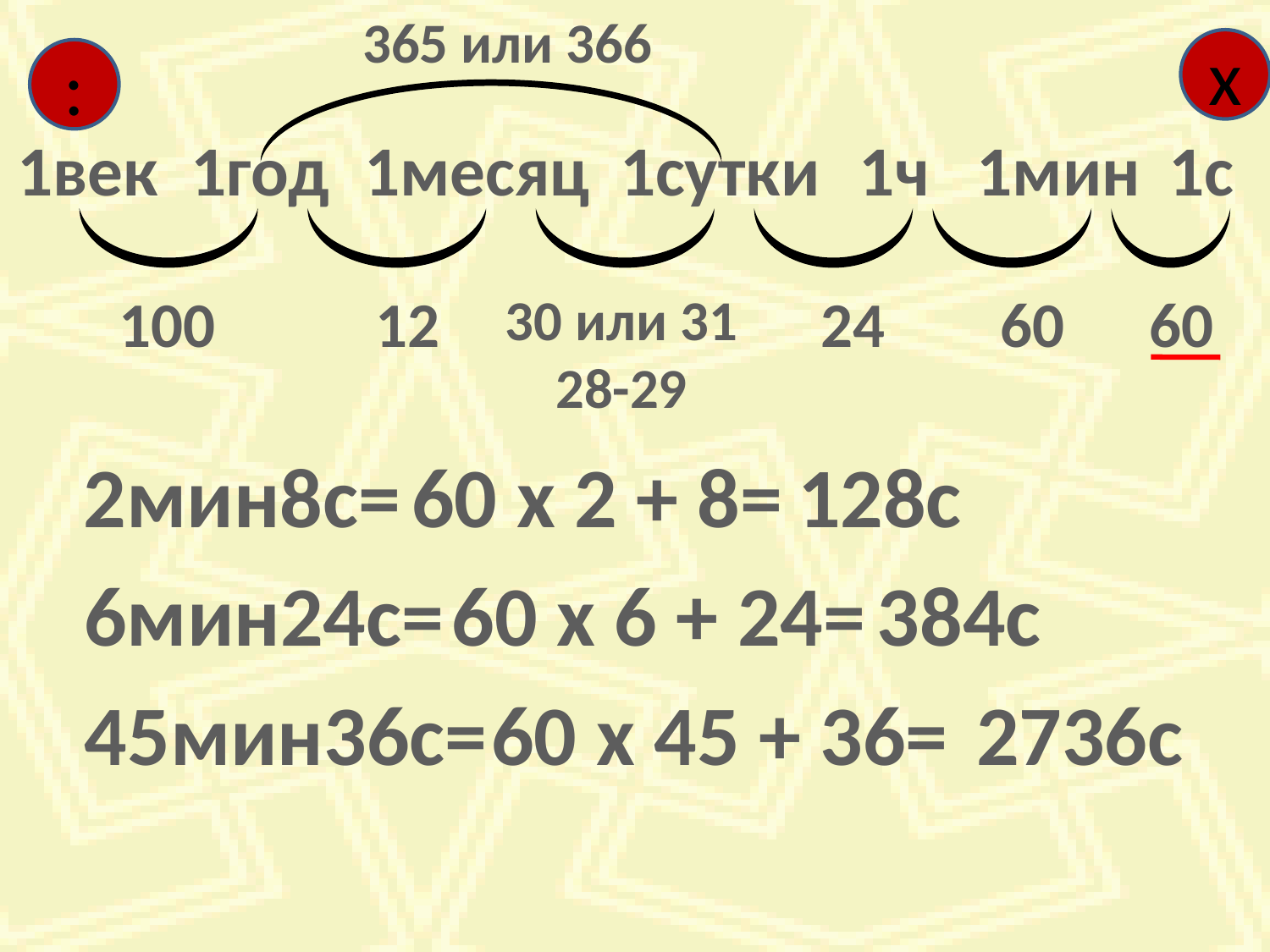

365 или 366

х
:
1век
1год
1месяц
1сутки
1ч
1мин
1с

100
12
30 или 31
28-29
24
60
60
2мин8с=
60 х 2 + 8=
128с
6мин24с=
60 х 6 + 24=
384с
45мин36с=
60 х 45 + 36=
2736с